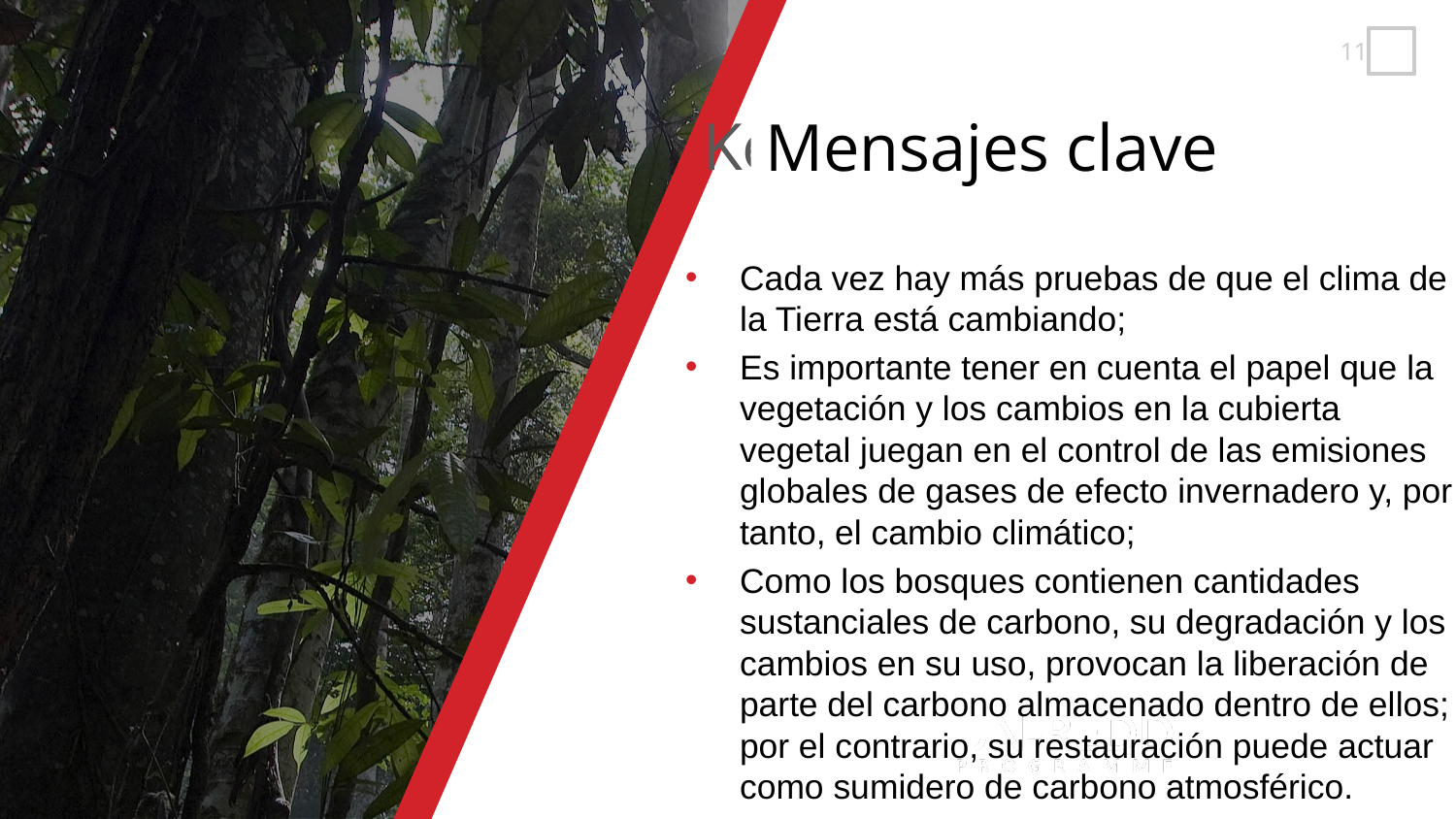

Mensajes clave
Cada vez hay más pruebas de que el clima de la Tierra está cambiando;
Es importante tener en cuenta el papel que la vegetación y los cambios en la cubierta vegetal juegan en el control de las emisiones globales de gases de efecto invernadero y, por tanto, el cambio climático;
Como los bosques contienen cantidades sustanciales de carbono, su degradación y los cambios en su uso, provocan la liberación de parte del carbono almacenado dentro de ellos; por el contrario, su restauración puede actuar como sumidero de carbono atmosférico.